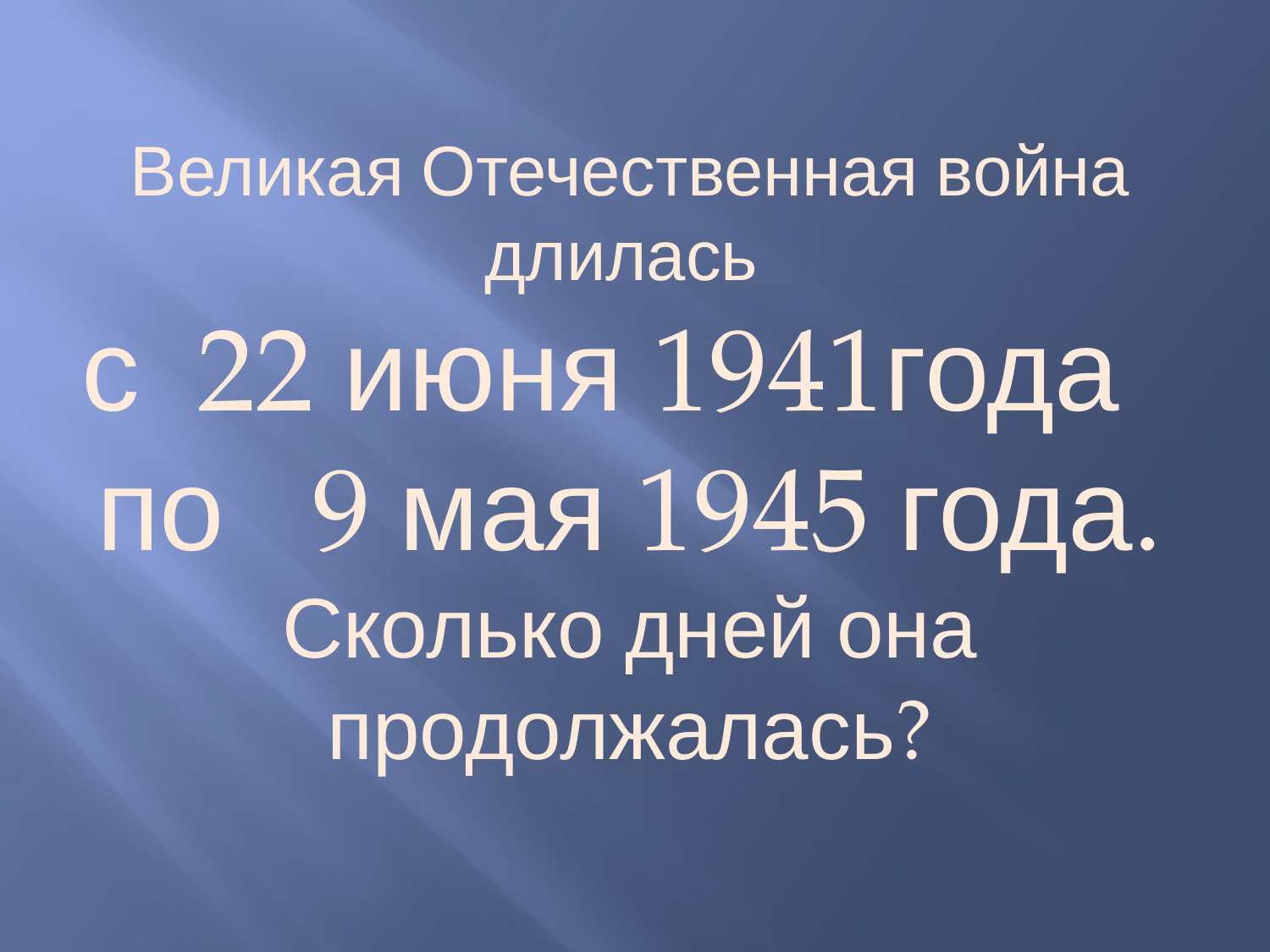

Великая Отечественная война длилась
с  22 июня 1941года
по   9 мая 1945 года.
Сколько дней она продолжалась?